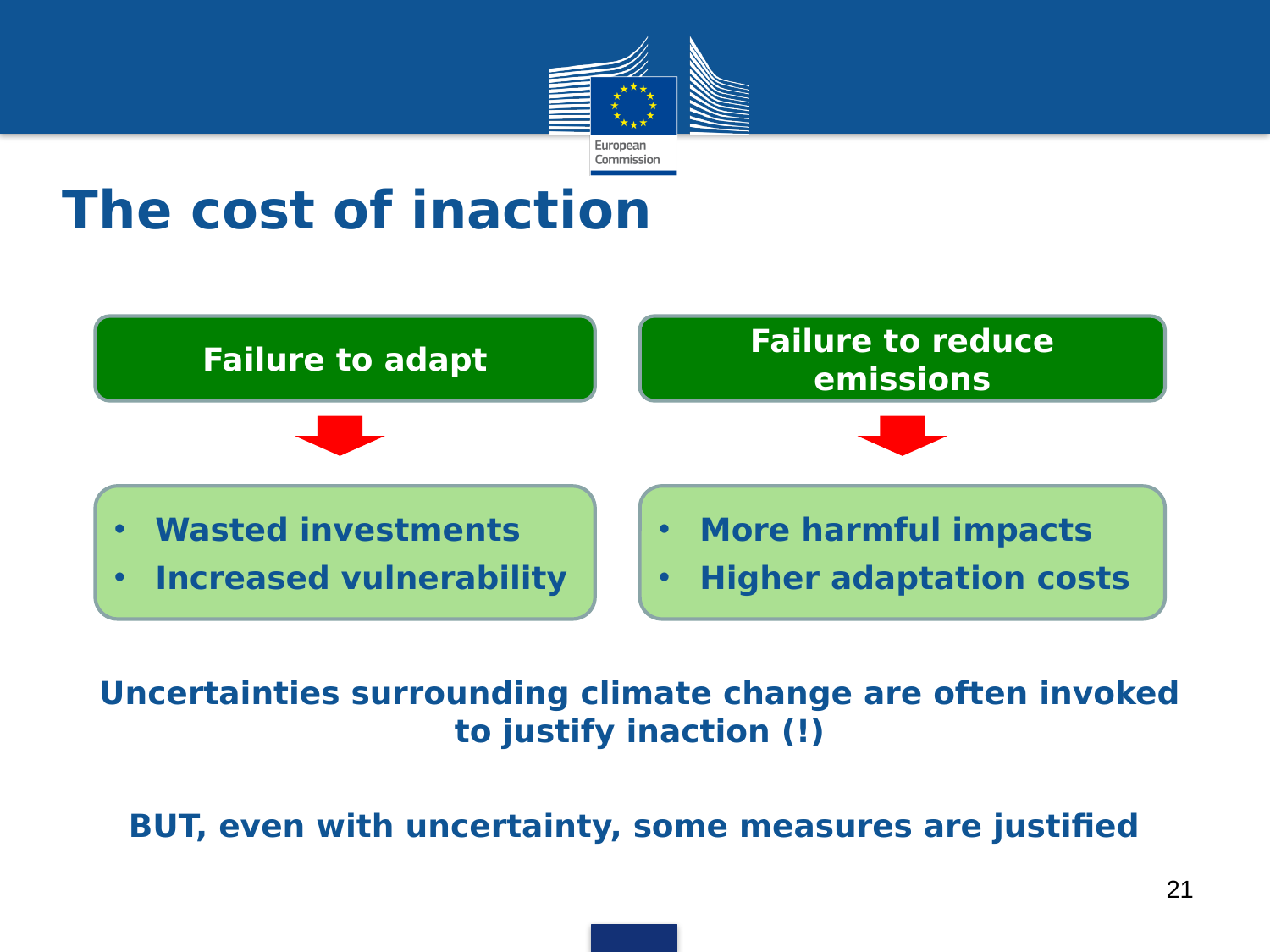

# The cost of inaction

Failure to adapt
Failure to reduce emissions

 Wasted investments
 Increased vulnerability
 More harmful impacts
 Higher adaptation costs
Uncertainties surrounding climate change are often invoked to justify inaction (!)

BUT, even with uncertainty, some measures are justified
21